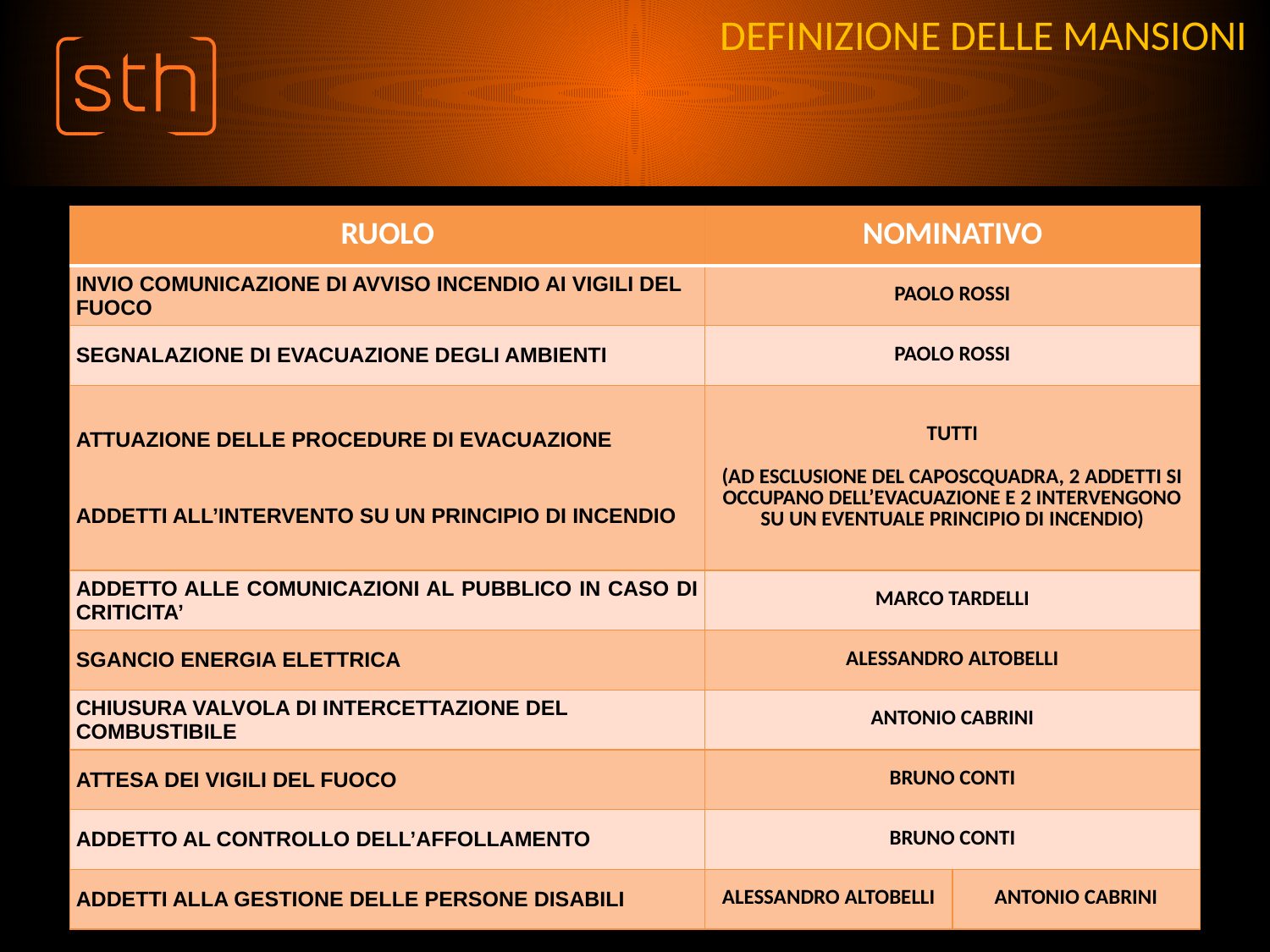

# DEFINIZIONE DELLE MANSIONI
| RUOLO | NOMINATIVO |  |
| --- | --- | --- |
| INVIO COMUNICAZIONE DI AVVISO INCENDIO AI VIGILI DEL FUOCO | PAOLO ROSSI |  |
| SEGNALAZIONE DI EVACUAZIONE DEGLI AMBIENTI | PAOLO ROSSI |  |
| ATTUAZIONE DELLE PROCEDURE DI EVACUAZIONE ADDETTI ALL’INTERVENTO SU UN PRINCIPIO DI INCENDIO | TUTTI (AD ESCLUSIONE DEL CAPOSCQUADRA, 2 ADDETTI SI OCCUPANO DELL’EVACUAZIONE E 2 INTERVENGONO SU UN EVENTUALE PRINCIPIO DI INCENDIO) |  |
| ADDETTO ALLE COMUNICAZIONI AL PUBBLICO IN CASO DI CRITICITA’ | MARCO TARDELLI |  |
| SGANCIO ENERGIA ELETTRICA | ALESSANDRO ALTOBELLI |  |
| CHIUSURA VALVOLA DI INTERCETTAZIONE DEL COMBUSTIBILE | ANTONIO CABRINI |  |
| ATTESA DEI VIGILI DEL FUOCO | BRUNO CONTI |  |
| ADDETTO AL CONTROLLO DELL’AFFOLLAMENTO | BRUNO CONTI |  |
| ADDETTI ALLA GESTIONE DELLE PERSONE DISABILI | ALESSANDRO ALTOBELLI | ANTONIO CABRINI |